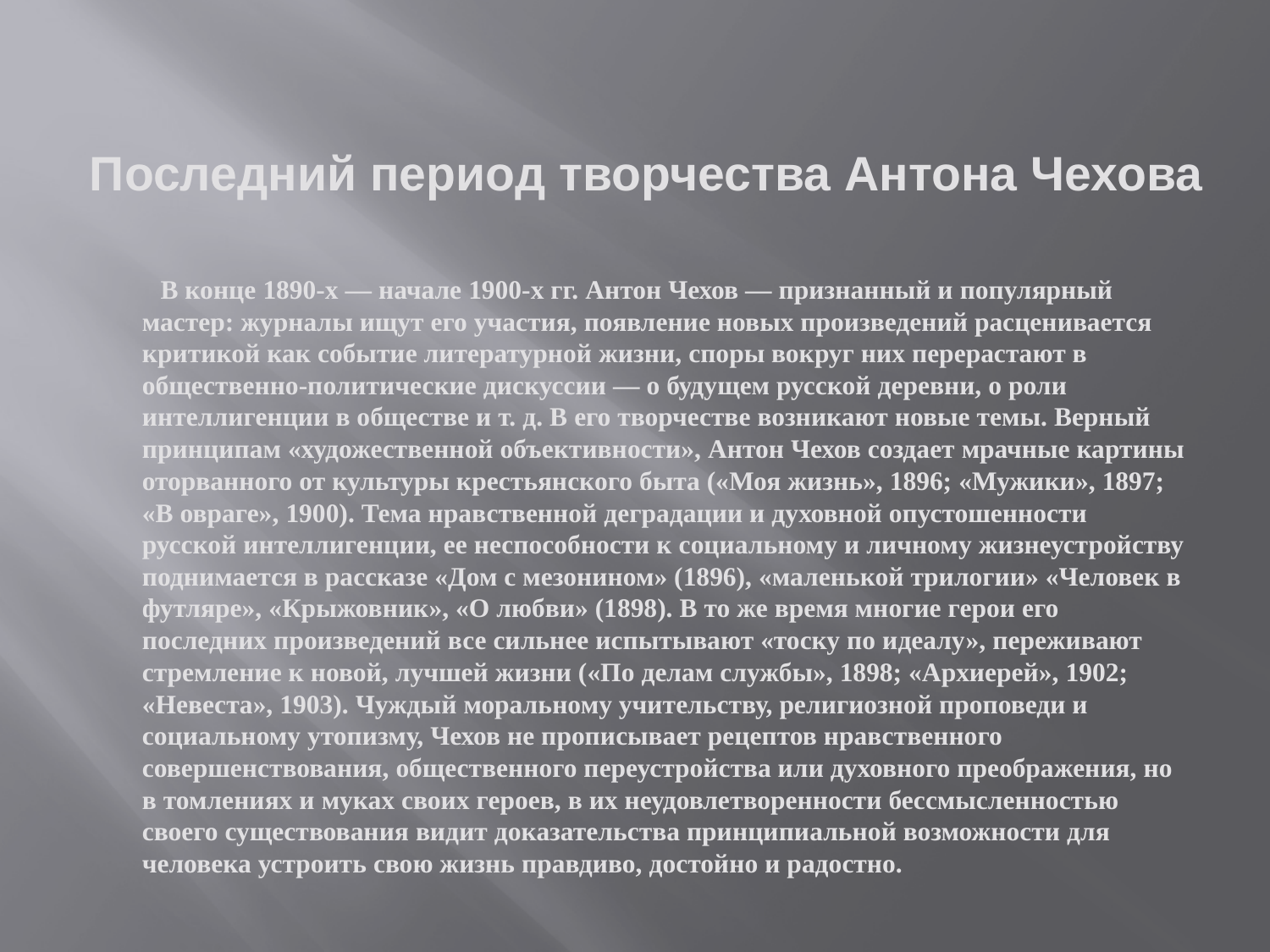

# Последний период творчества Антона Чехова
           В конце 1890-х — начале 1900-х гг. Антон Чехов — признанный и популярный мастер: журналы ищут его участия, появление новых произведений расценивается критикой как событие литературной жизни, споры вокруг них перерастают в общественно-политические дискуссии — о будущем русской деревни, о роли интеллигенции в обществе и т. д. В его творчестве возникают новые темы. Верный принципам «художественной объективности», Антон Чехов создает мрачные картины оторванного от культуры крестьянского быта («Моя жизнь», 1896; «Мужики», 1897; «В овраге», 1900). Тема нравственной деградации и духовной опустошенности русской интеллигенции, ее неспособности к социальному и личному жизнеустройству поднимается в рассказе «Дом с мезонином» (1896), «маленькой трилогии» «Человек в футляре», «Крыжовник», «О любви» (1898). В то же время многие герои его последних произведений все сильнее испытывают «тоску по идеалу», переживают стремление к новой, лучшей жизни («По делам службы», 1898; «Архиерей», 1902; «Невеста», 1903). Чуждый моральному учительству, религиозной проповеди и социальному утопизму, Чехов не прописывает рецептов нравственного совершенствования, общественного переустройства или духовного преображения, но в томлениях и муках своих героев, в их неудовлетворенности бессмысленностью своего существования видит доказательства принципиальной возможности для человека устроить свою жизнь правдиво, достойно и радостно.